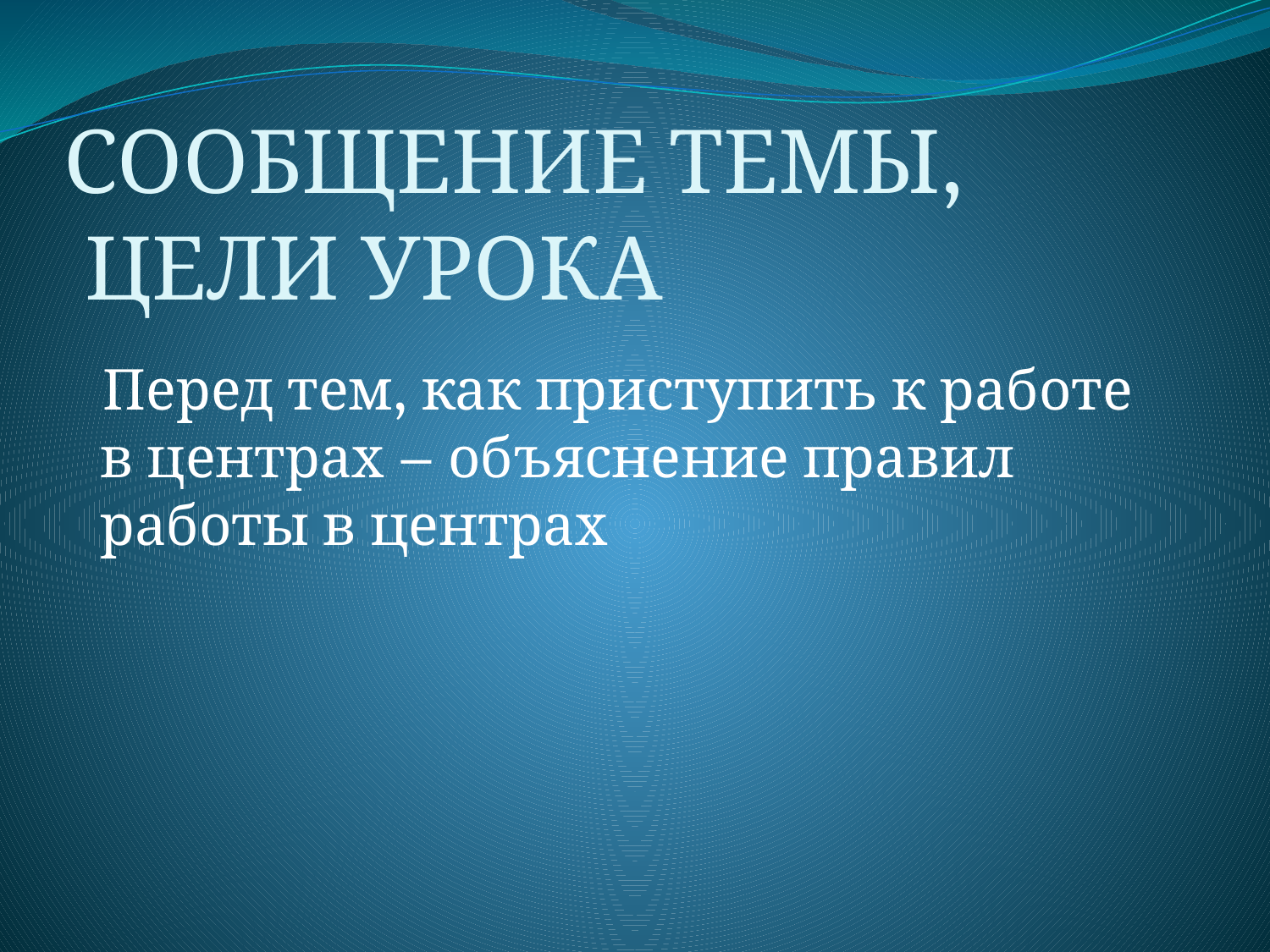

# СООБЩЕНИЕ ТЕМЫ, ЦЕЛИ УРОКА
   Перед тем, как приступить к работе в центрах – объяснение правил работы в центрах